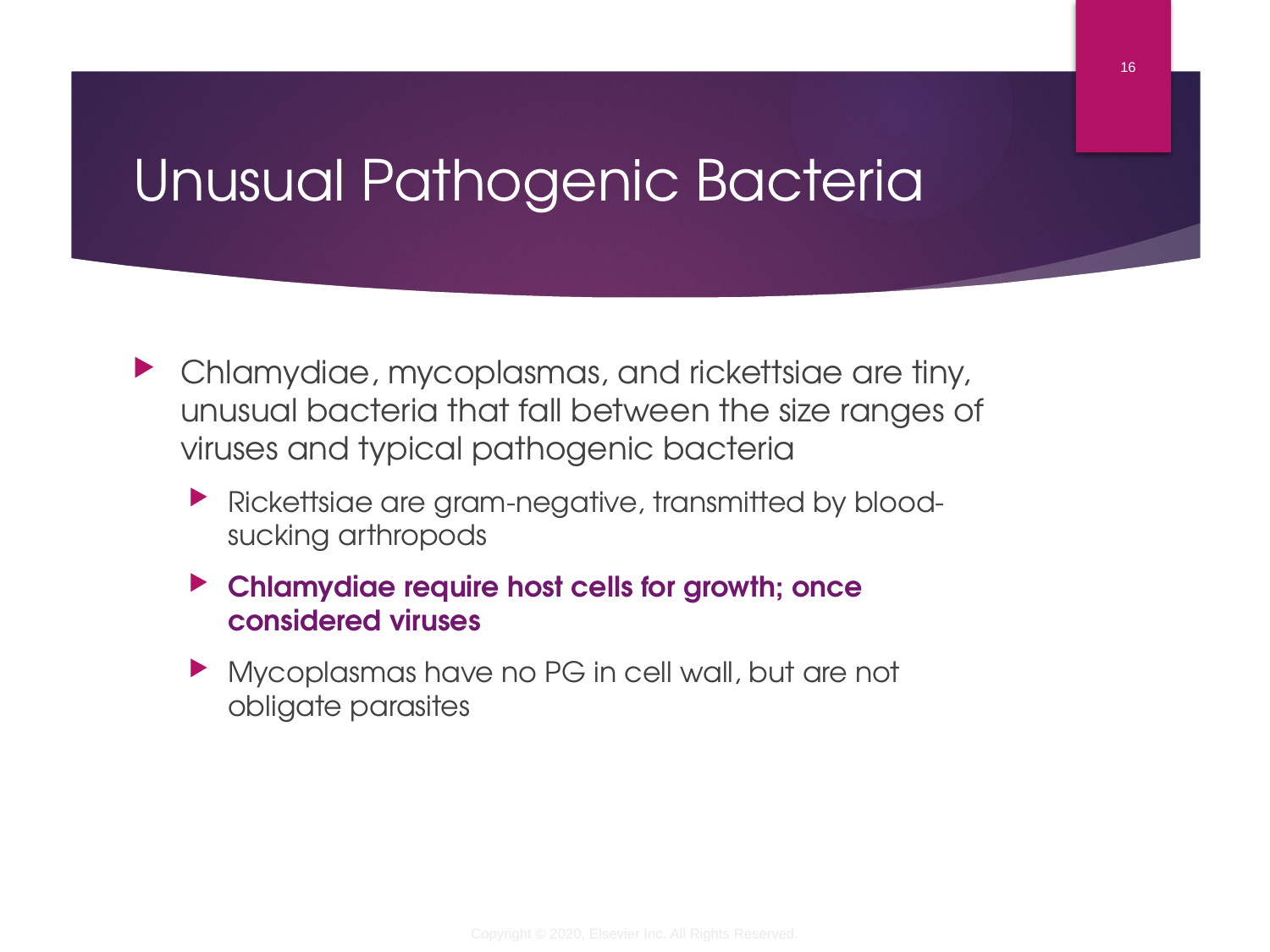

16

# Unusual Pathogenic Bacteria
Chlamydiae, mycoplasmas, and rickettsiae are tiny, unusual bacteria that fall between the size ranges of viruses and typical pathogenic bacteria
Rickettsiae are gram-negative, transmitted by blood-sucking arthropods
Chlamydiae require host cells for growth; once considered viruses
Mycoplasmas have no PG in cell wall, but are not obligate parasites